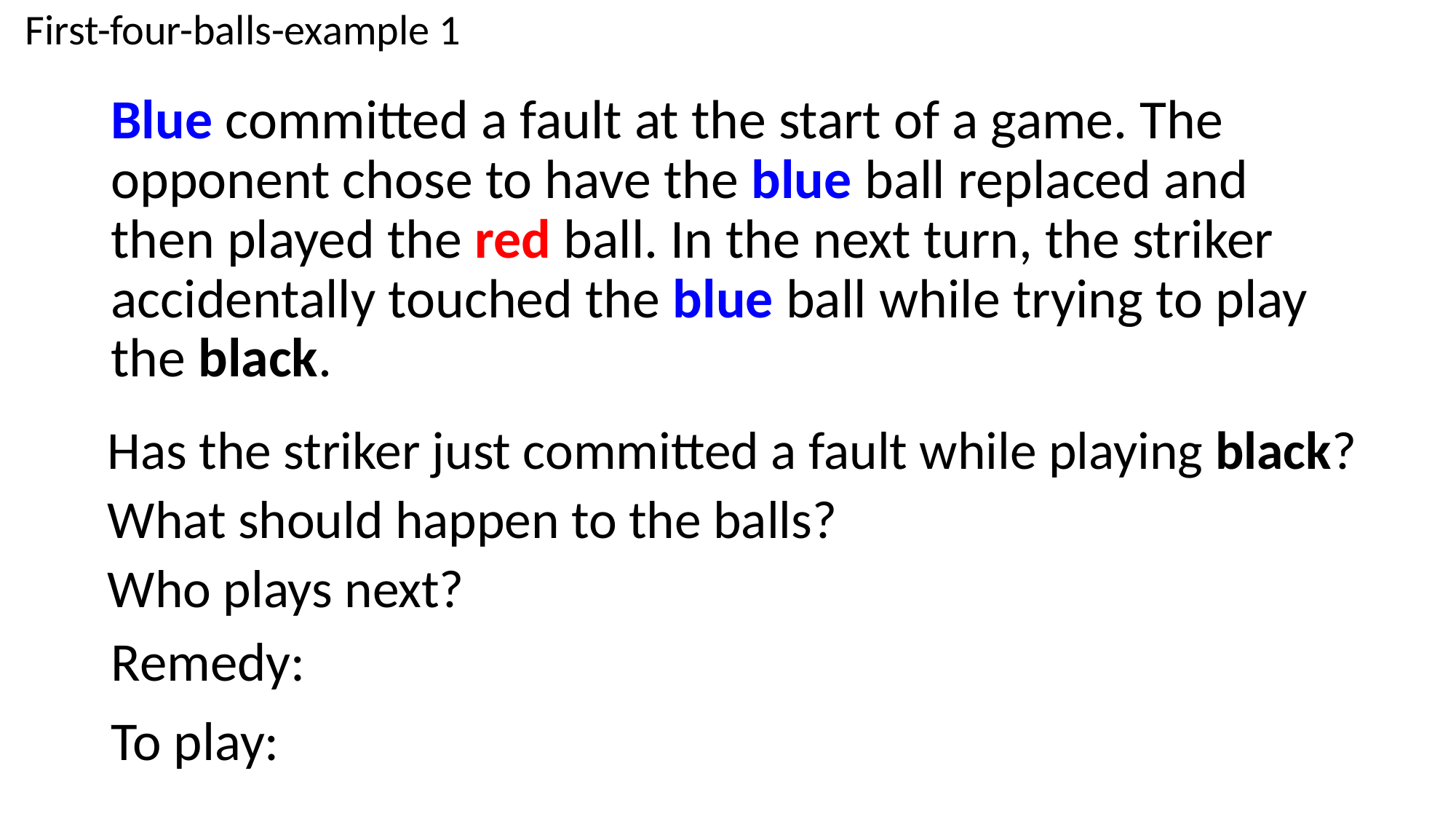

First-four-balls-example 1

Blue committed a fault at the start of a game. The opponent chose to have the blue ball replaced and then played the red ball. In the next turn, the striker accidentally touched the blue ball while trying to play the black.

Has the striker just committed a fault while playing black?
What should happen to the balls?
Who plays next?
Remedy:
To play:	Yellow